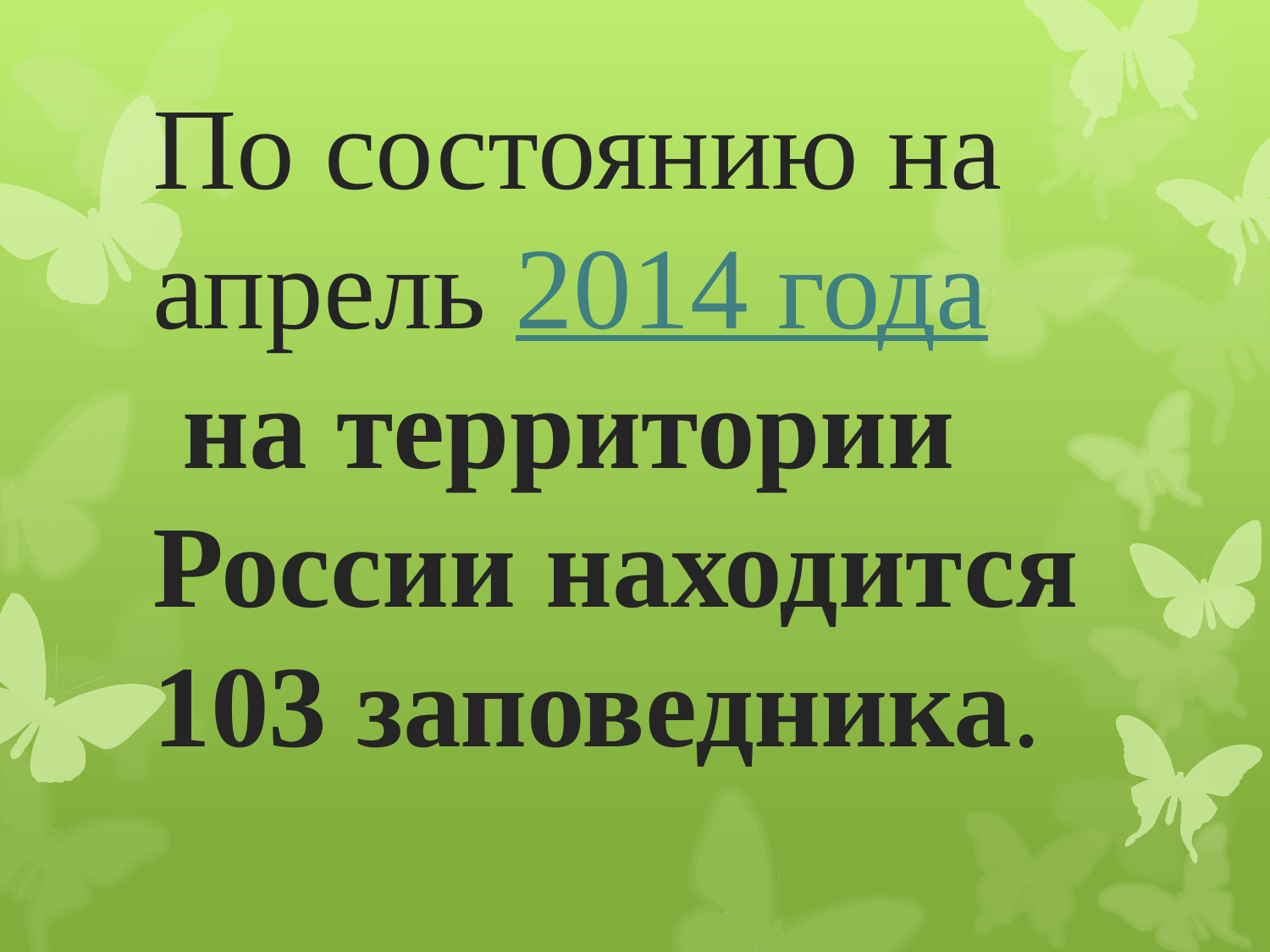

По состоянию на апрель 2014 года на территории России находится 103 заповедника.